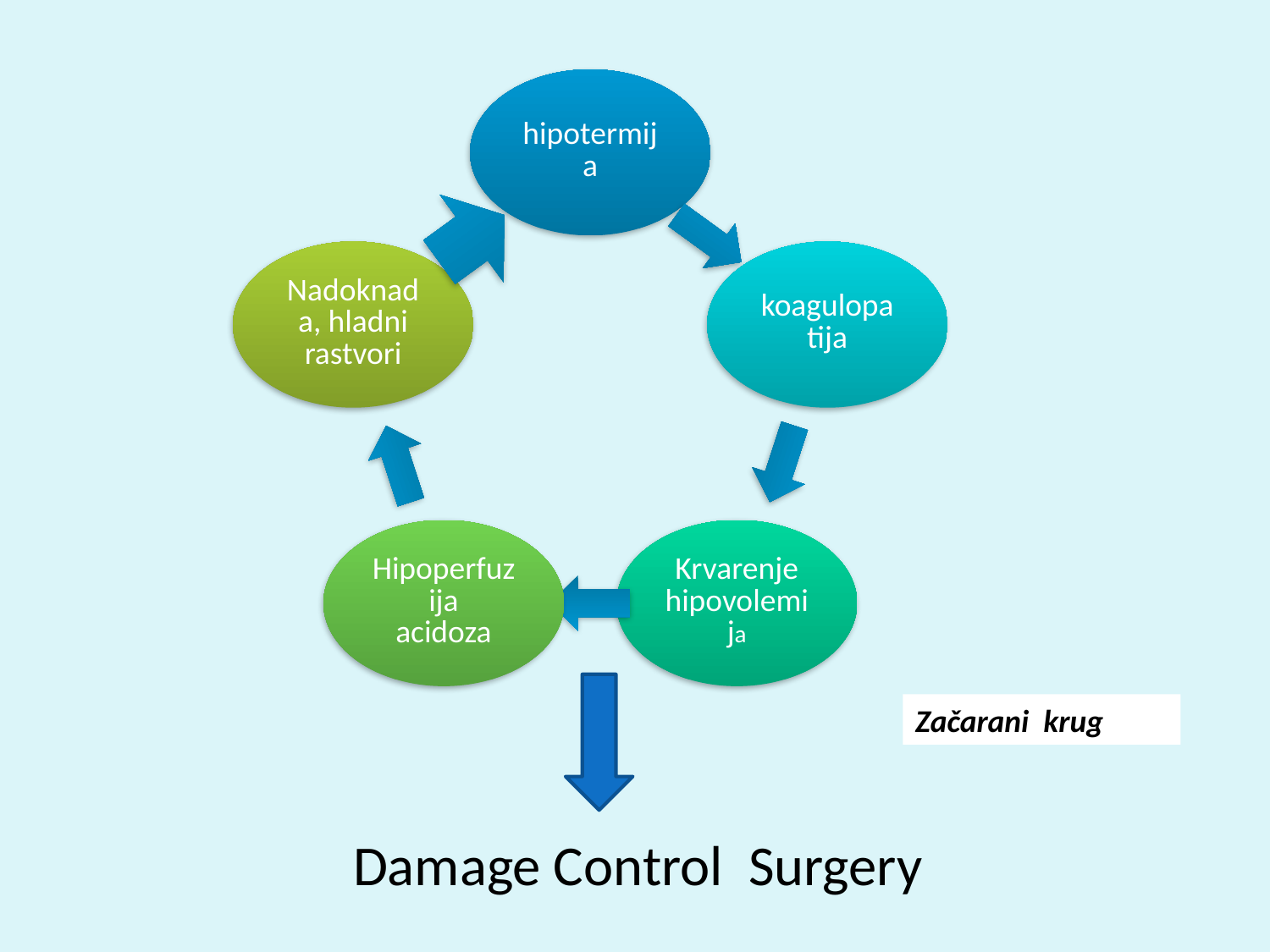

hipotermija
koagulopatija
Krvarenje hipovolemija
Hipoperfuzija
acidoza
Nadoknada, hladni rastvori

Začarani  krug
Damage Control  Surgery